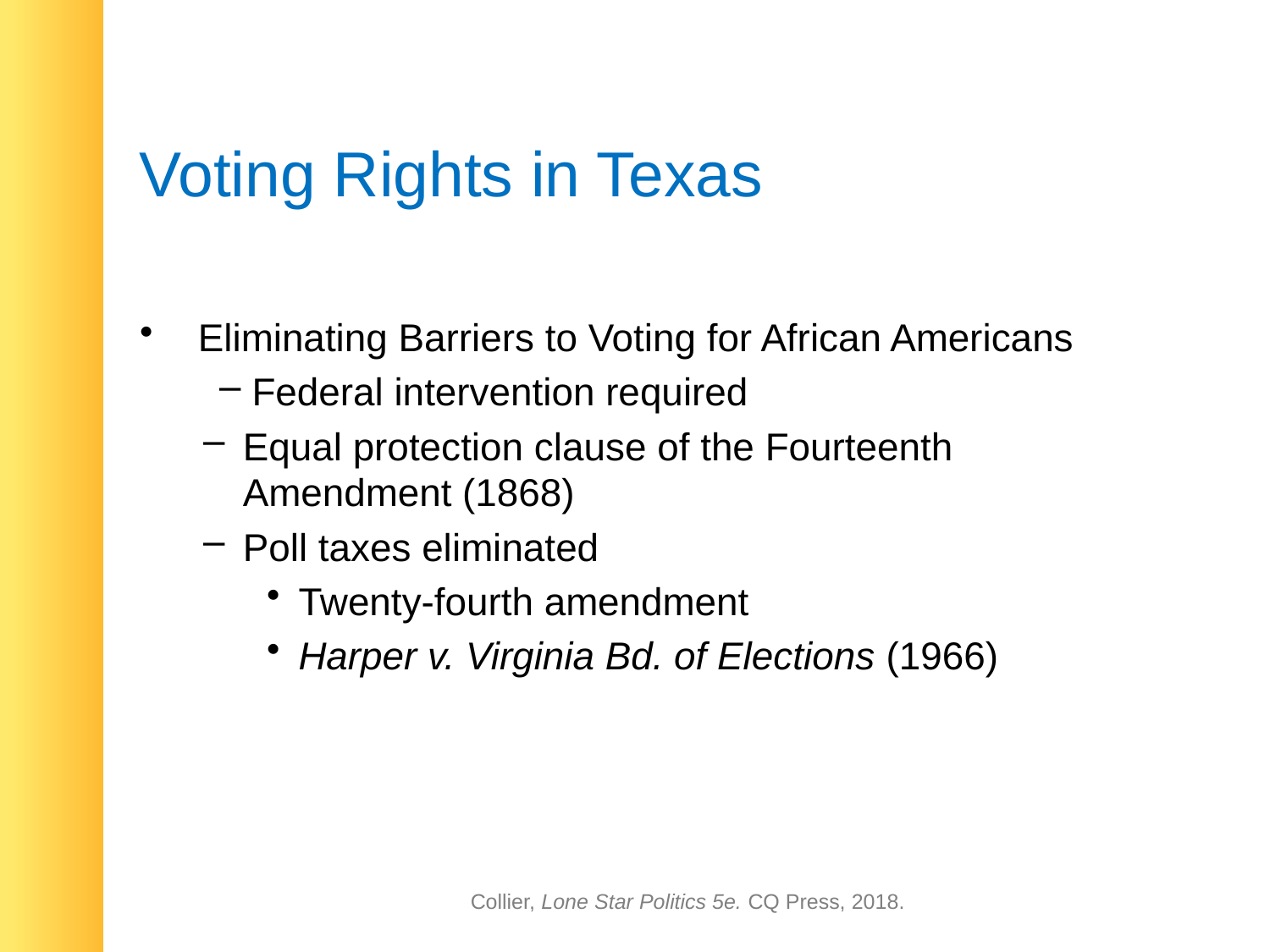

# Voting Rights in Texas
 Eliminating Barriers to Voting for African Americans
 Federal intervention required
Equal protection clause of the Fourteenth Amendment (1868)
Poll taxes eliminated
Twenty-fourth amendment
Harper v. Virginia Bd. of Elections (1966)
Collier, Lone Star Politics 5e. CQ Press, 2018.